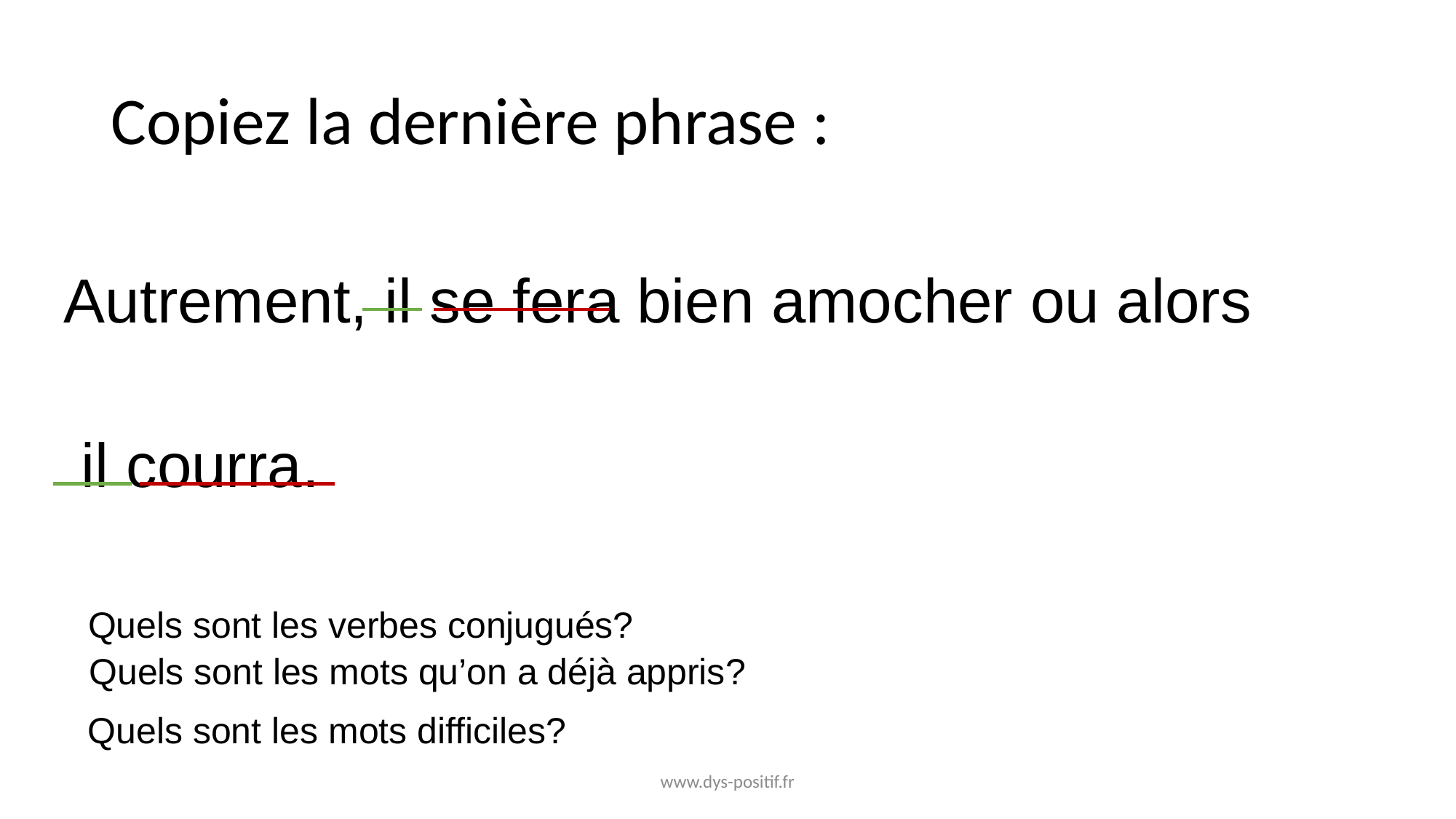

# Copiez la dernière phrase :
Autrement, il se fera bien amocher ou alors
 il courra.

Quels sont les verbes conjugués?
Quels sont les mots qu’on a déjà appris?
Quels sont les mots difficiles?
www.dys-positif.fr